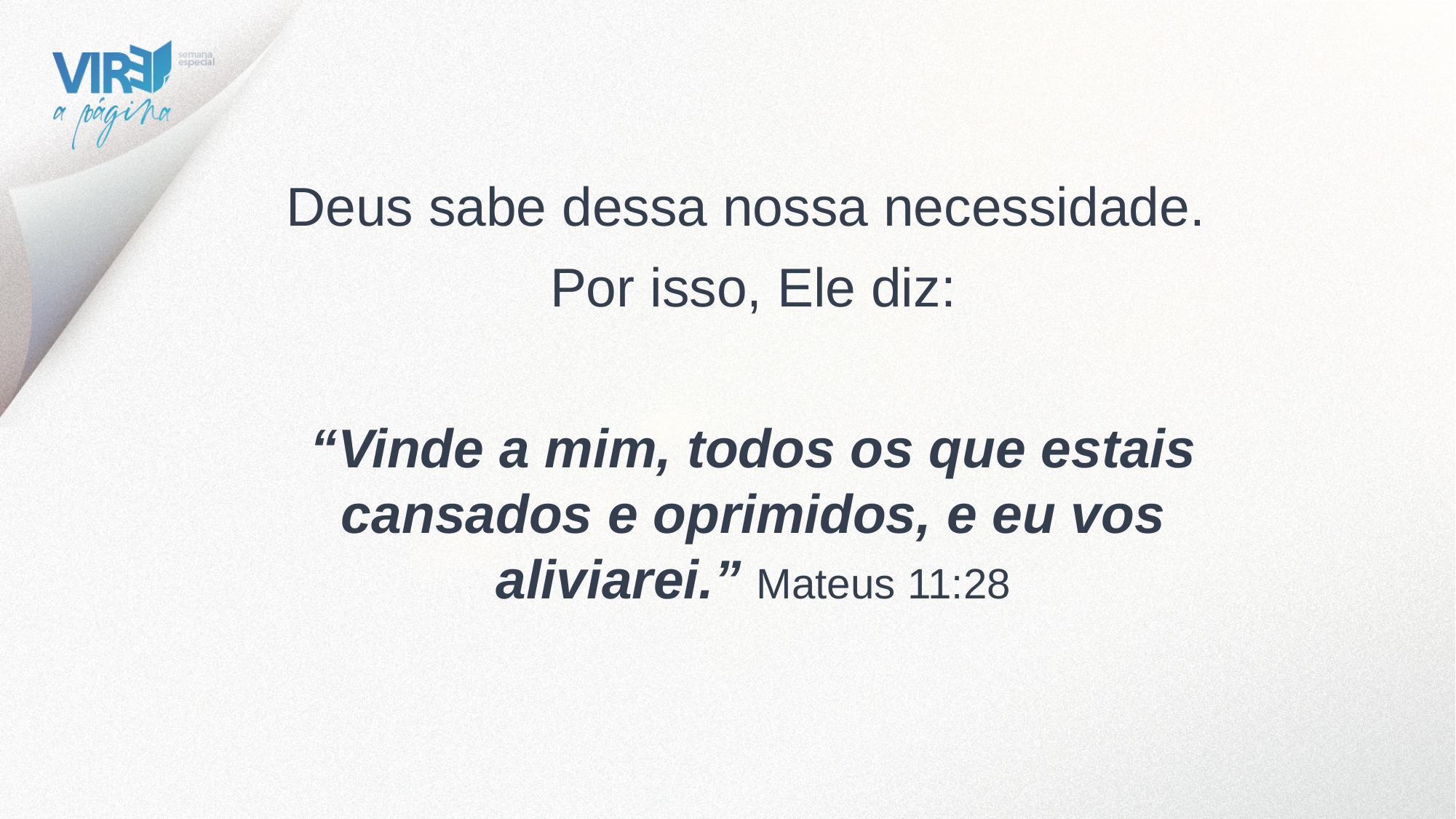

Deus sabe dessa nossa necessidade.
Por isso, Ele diz:

“Vinde a mim, todos os que estais cansados e oprimidos, e eu vos aliviarei.” Mateus 11:28